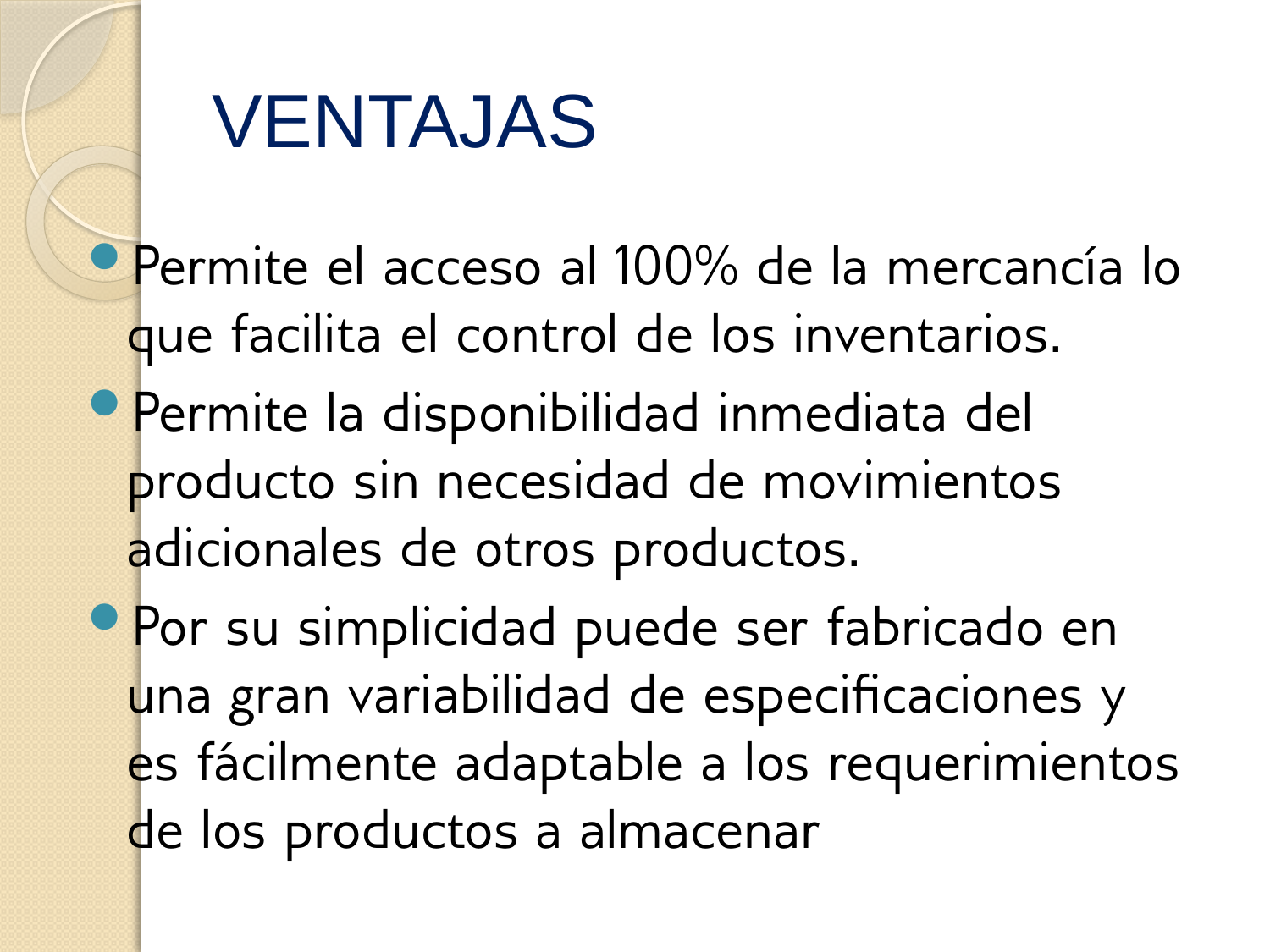

# VENTAJAS
Permite el acceso al 100% de la mercancía lo que facilita el control de los inventarios.
Permite la disponibilidad inmediata del producto sin necesidad de movimientos adicionales de otros productos.
Por su simplicidad puede ser fabricado en una gran variabilidad de especificaciones y es fácilmente adaptable a los requerimientos de los productos a almacenar